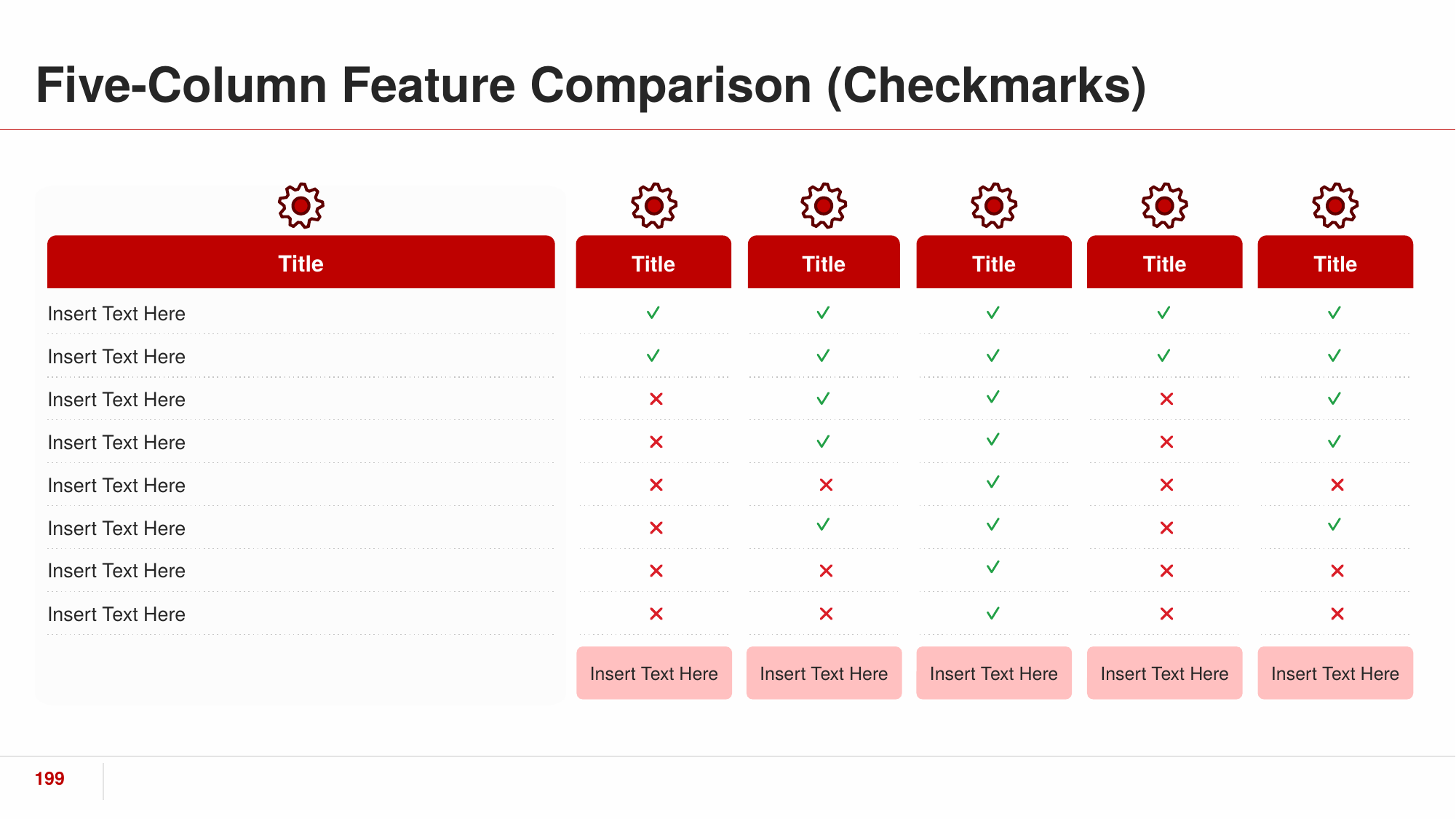

# Five-Column Feature Comparison (Checkmarks)

Title
Title
Title
Title
Title
Title
Insert Text Here

Insert Text Here

Insert Text Here

Insert Text Here

Insert Text Here

Insert Text Here

Insert Text Here

Insert Text Here

Insert Text Here
Insert Text Here
Insert Text Here
Insert Text Here
Insert Text Here
199